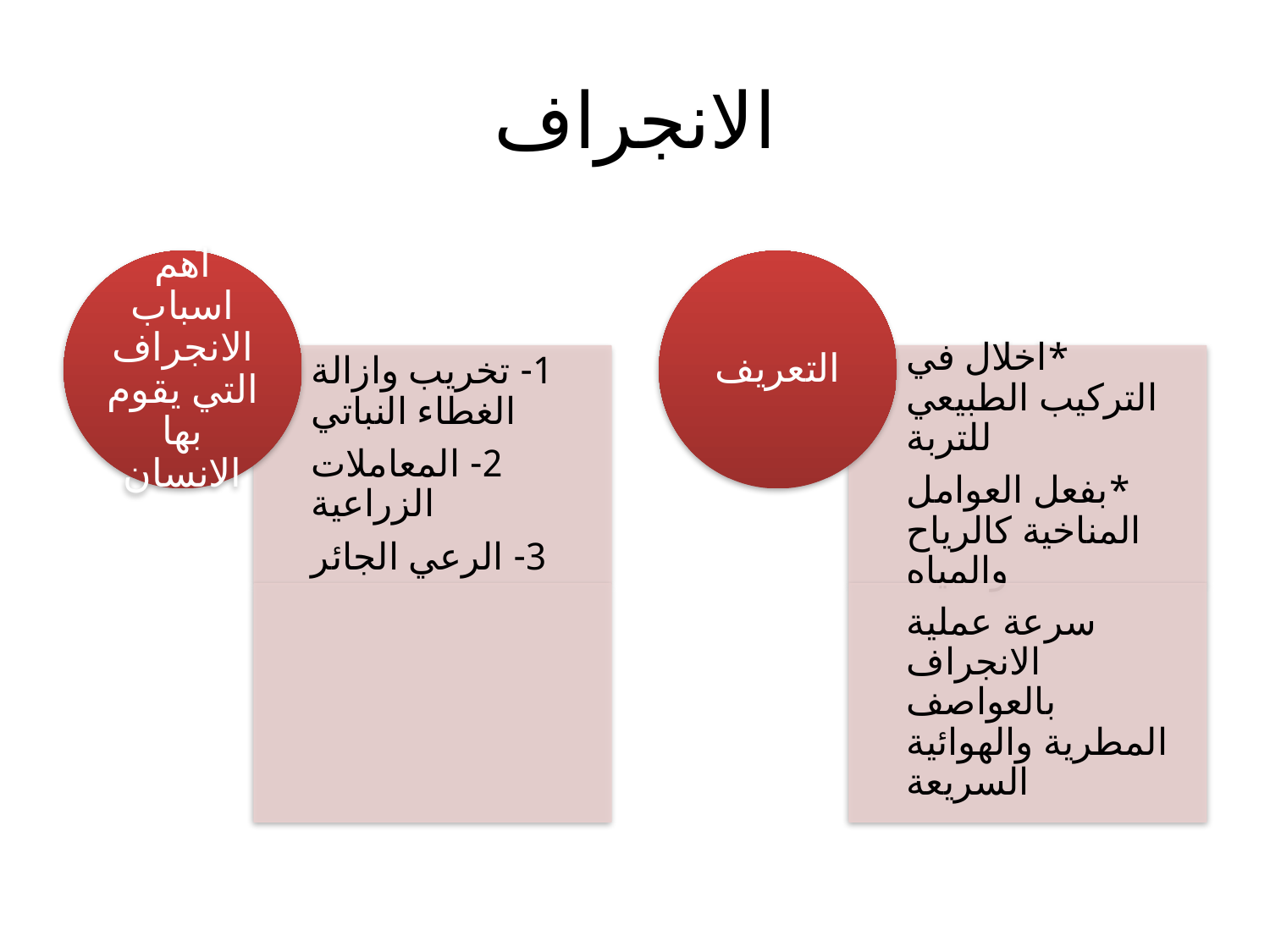

# الانجراف
1- تخريب وازالة الغطاء النباتي
2- المعاملات الزراعية
3- الرعي الجائر

اهم اسباب الانجراف التي يقوم بها الانسان
*اخلال في التركيب الطبيعي للتربة
*بفعل العوامل المناخية كالرياح والمياه
سرعة عملية الانجراف بالعواصف المطرية والهوائية السريعة
التعريف